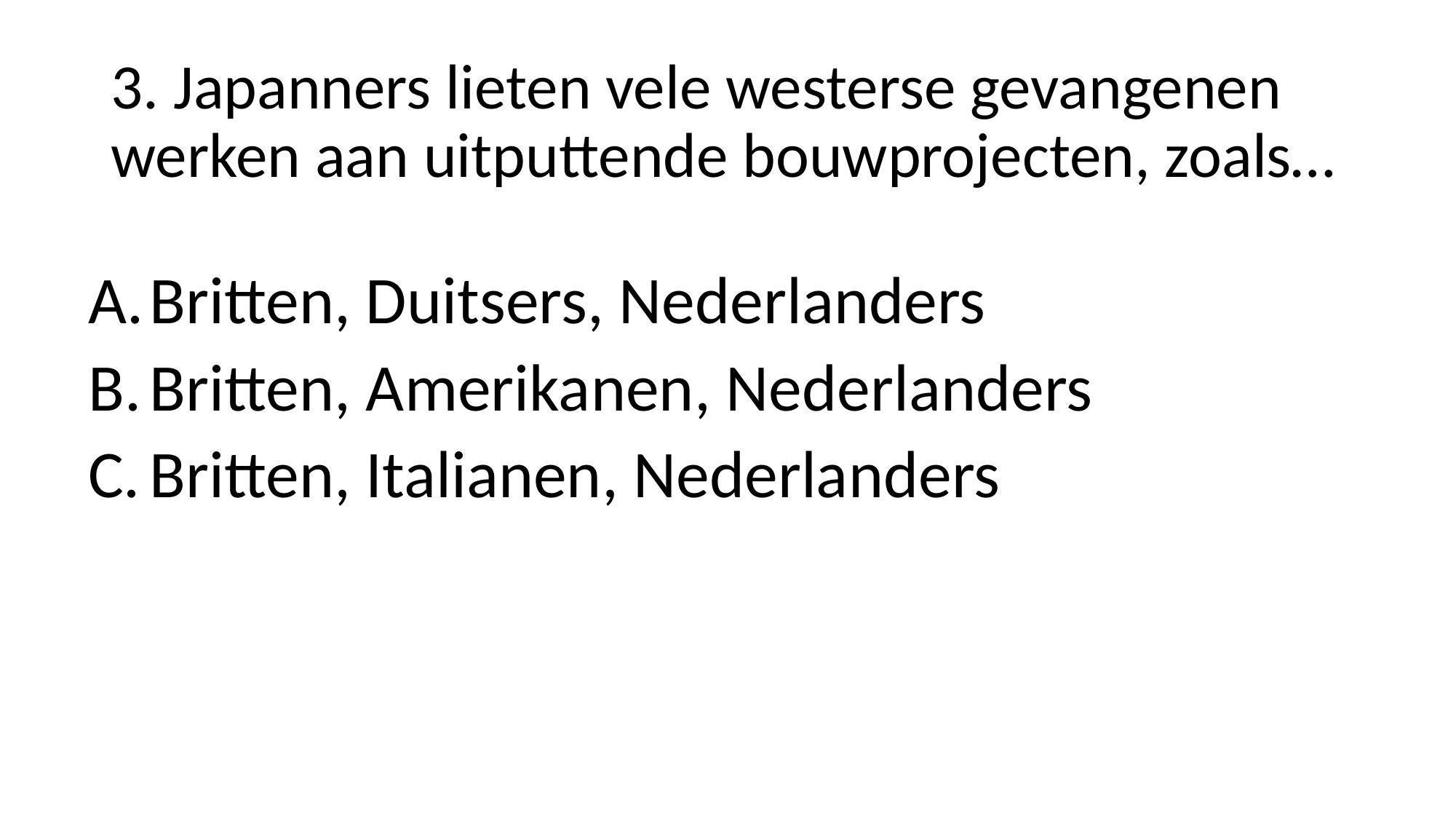

# 3. Japanners lieten vele westerse gevangenen werken aan uitputtende bouwprojecten, zoals…
Britten, Duitsers, Nederlanders
Britten, Amerikanen, Nederlanders
Britten, Italianen, Nederlanders